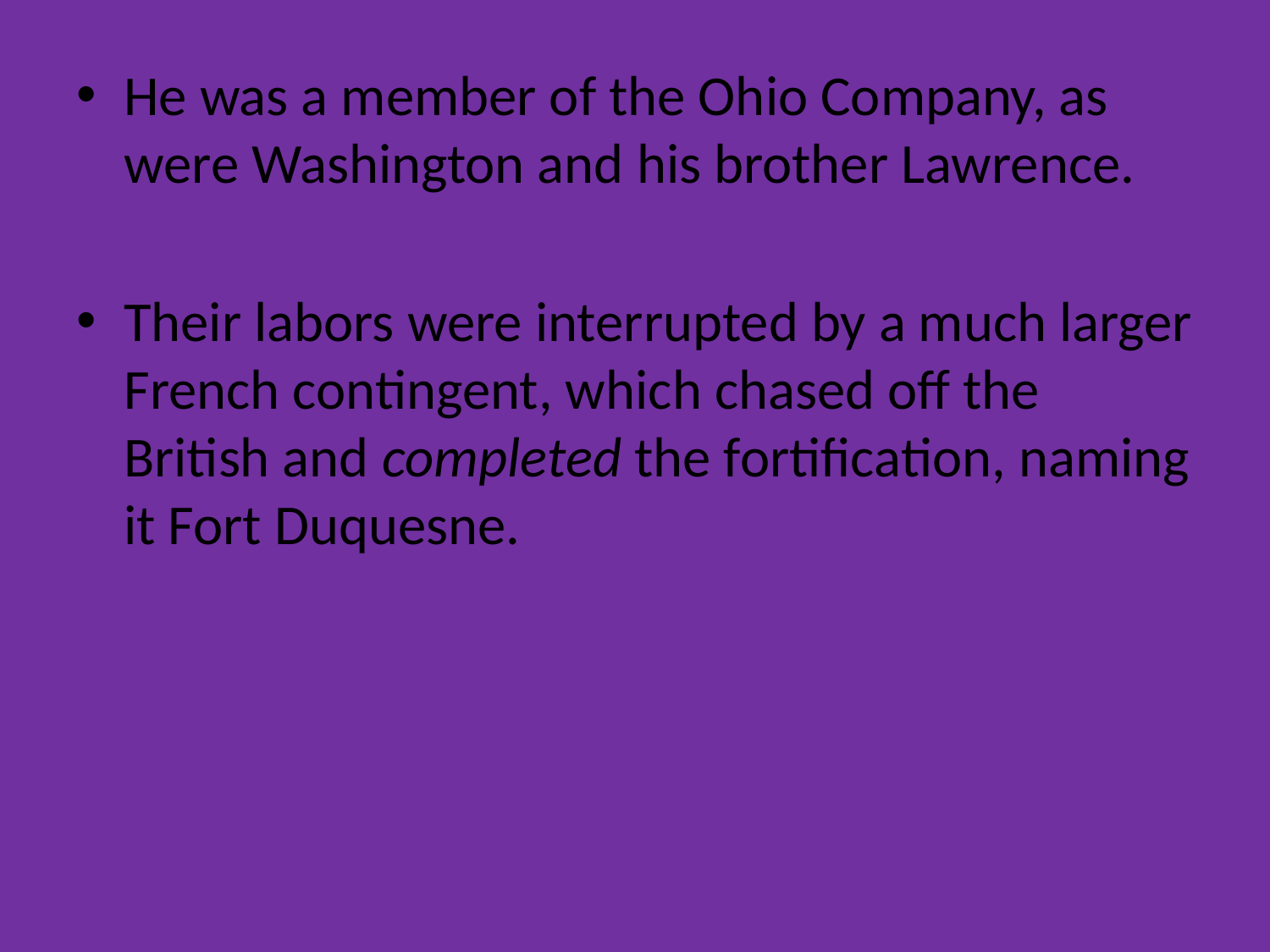

He was a member of the Ohio Company, as were Washington and his brother Lawrence.

Their labors were interrupted by a much larger French contingent, which chased off the British and completed the fortification, naming it Fort Duquesne.